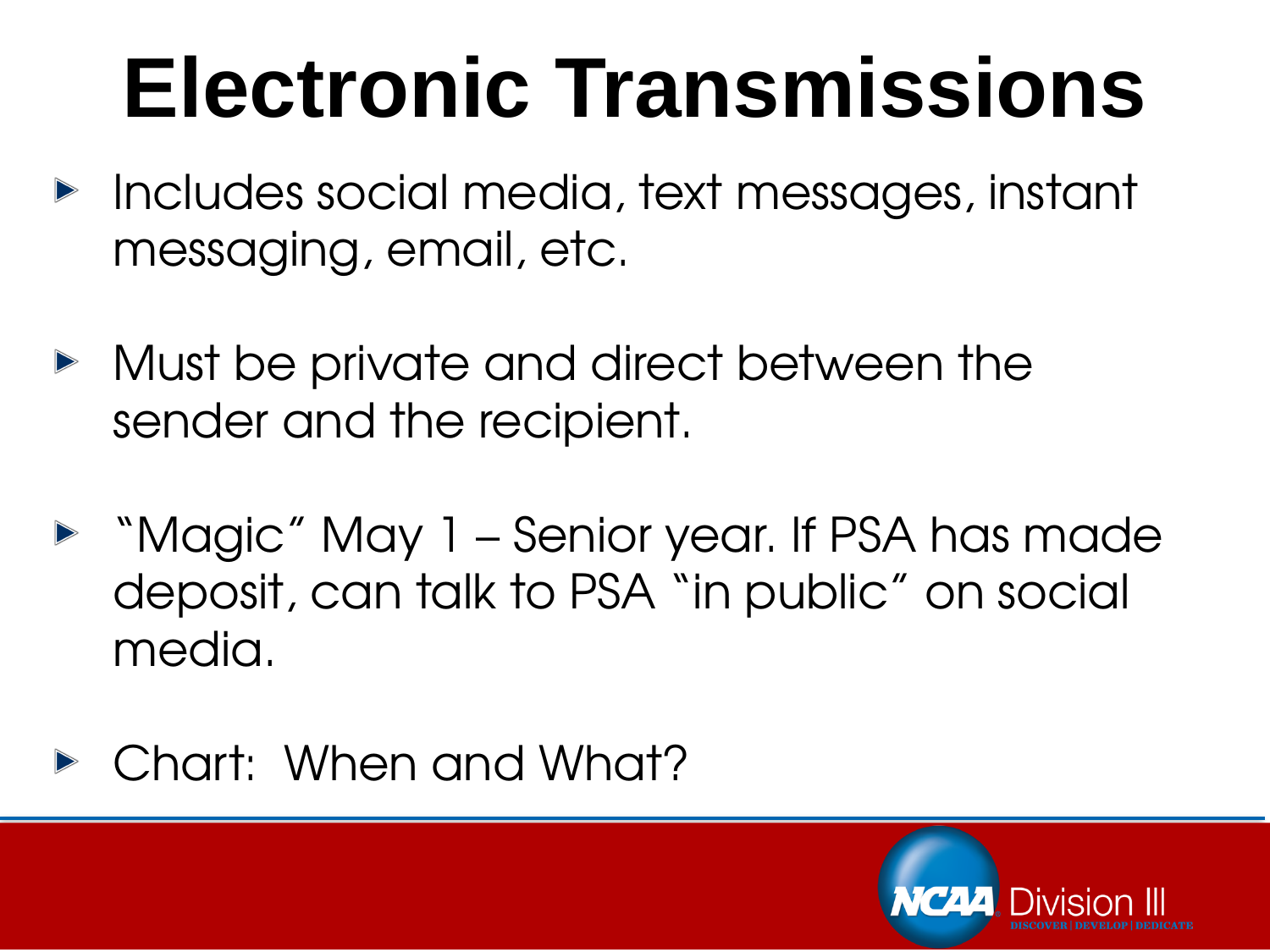

Electronic Transmissions
Includes social media, text messages, instant messaging, email, etc.

Must be private and direct between the sender and the recipient.

“Magic” May 1 – Senior year. If PSA has made deposit, can talk to PSA “in public” on social media.

Chart:  When and What?